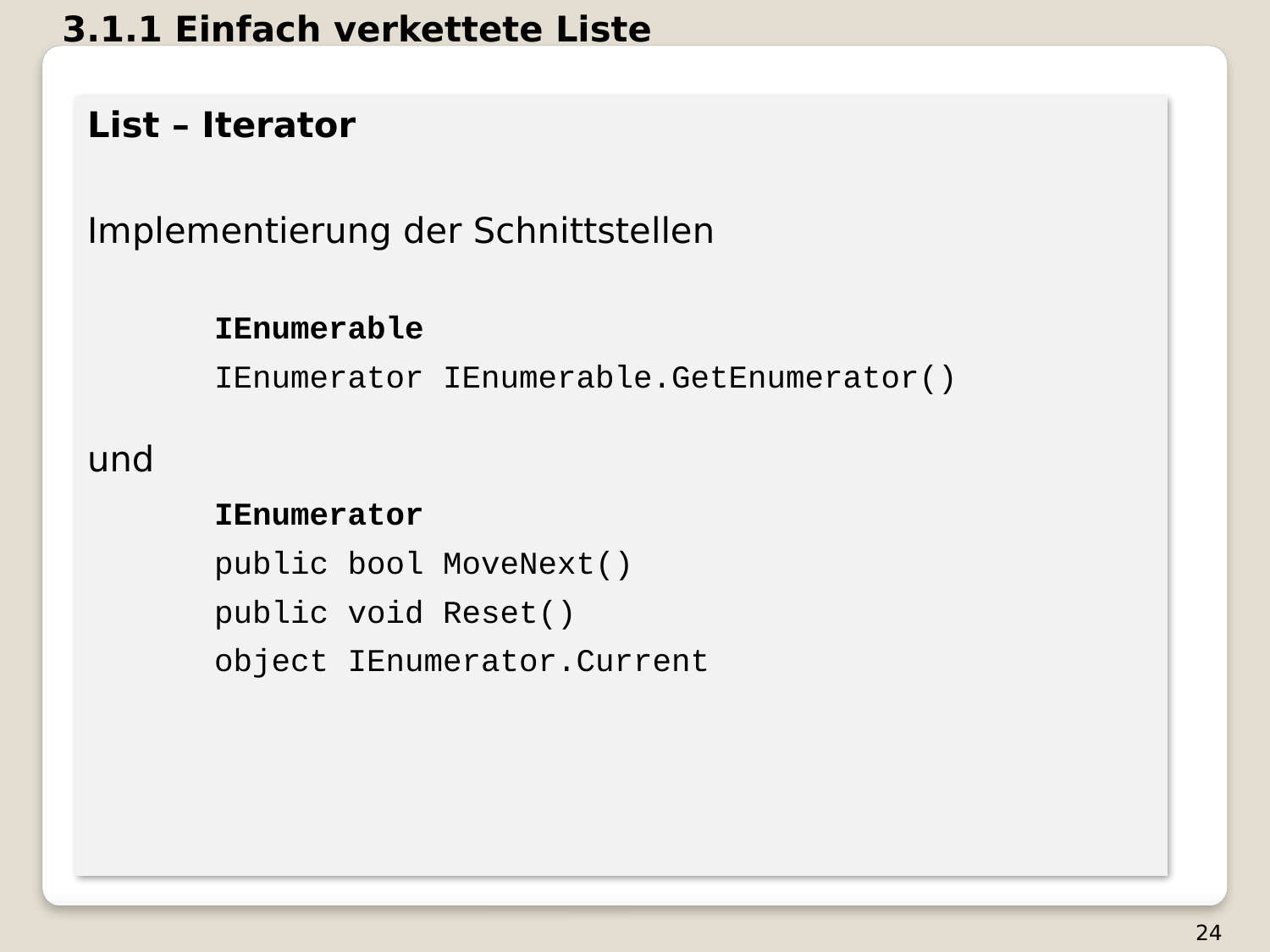

3.1.1 Einfach verkettete Liste
List – Iterator

Implementierung der Schnittstellen
	IEnumerable
	IEnumerator IEnumerable.GetEnumerator()

und
	IEnumerator
	public bool MoveNext()
	public void Reset()
	object IEnumerator.Current